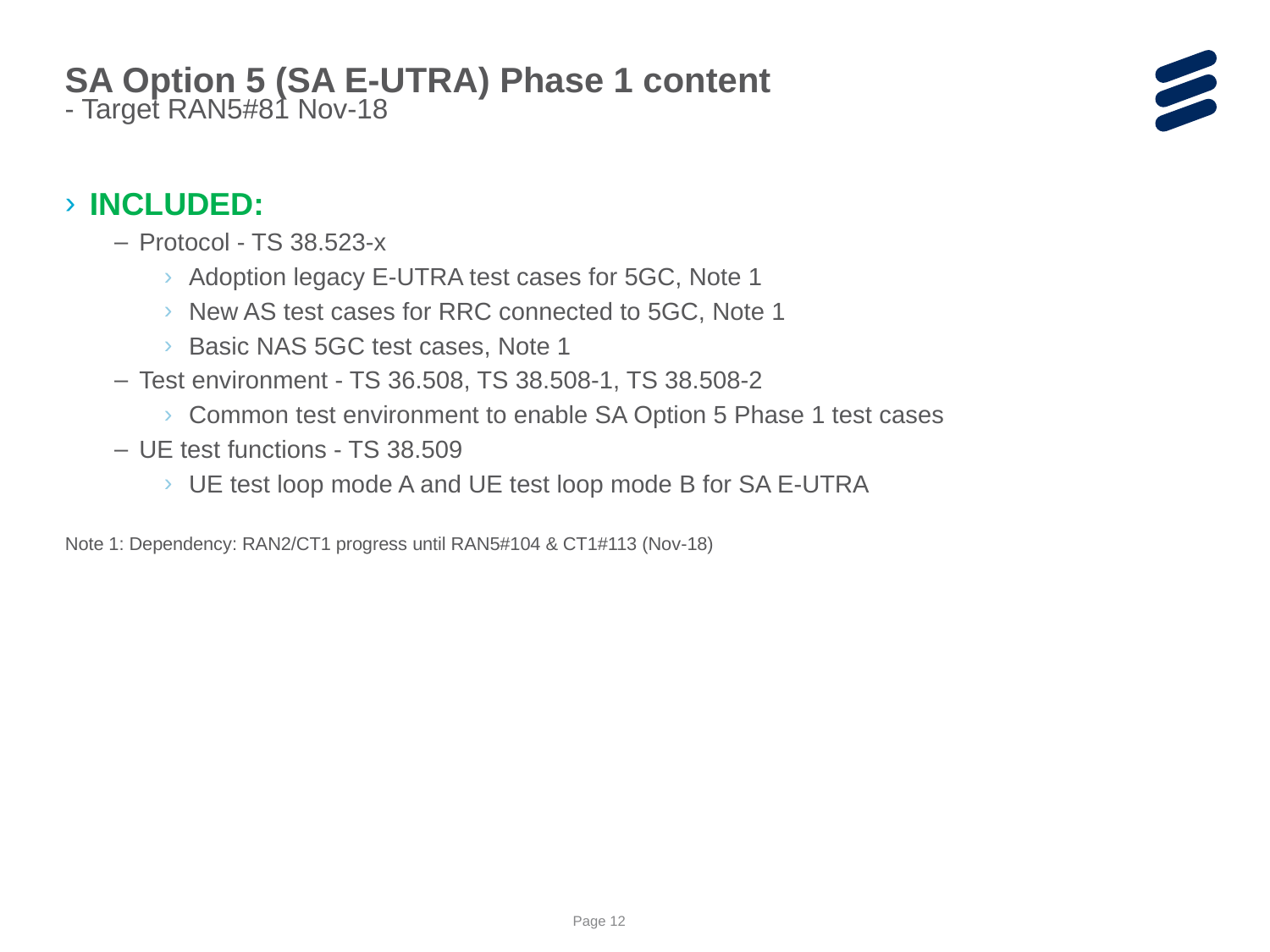

SA Option 5 (SA E-UTRA) Phase 1 content
- Target RAN5#81 Nov-18

INCLUDED:
Protocol - TS 38.523-x
Adoption legacy E-UTRA test cases for 5GC, Note 1
New AS test cases for RRC connected to 5GC, Note 1
Basic NAS 5GC test cases, Note 1
Test environment - TS 36.508, TS 38.508-1, TS 38.508-2
Common test environment to enable SA Option 5 Phase 1 test cases
UE test functions - TS 38.509
UE test loop mode A and UE test loop mode B for SA E-UTRA
Note 1: Dependency: RAN2/CT1 progress until RAN5#104 & CT1#113 (Nov-18)